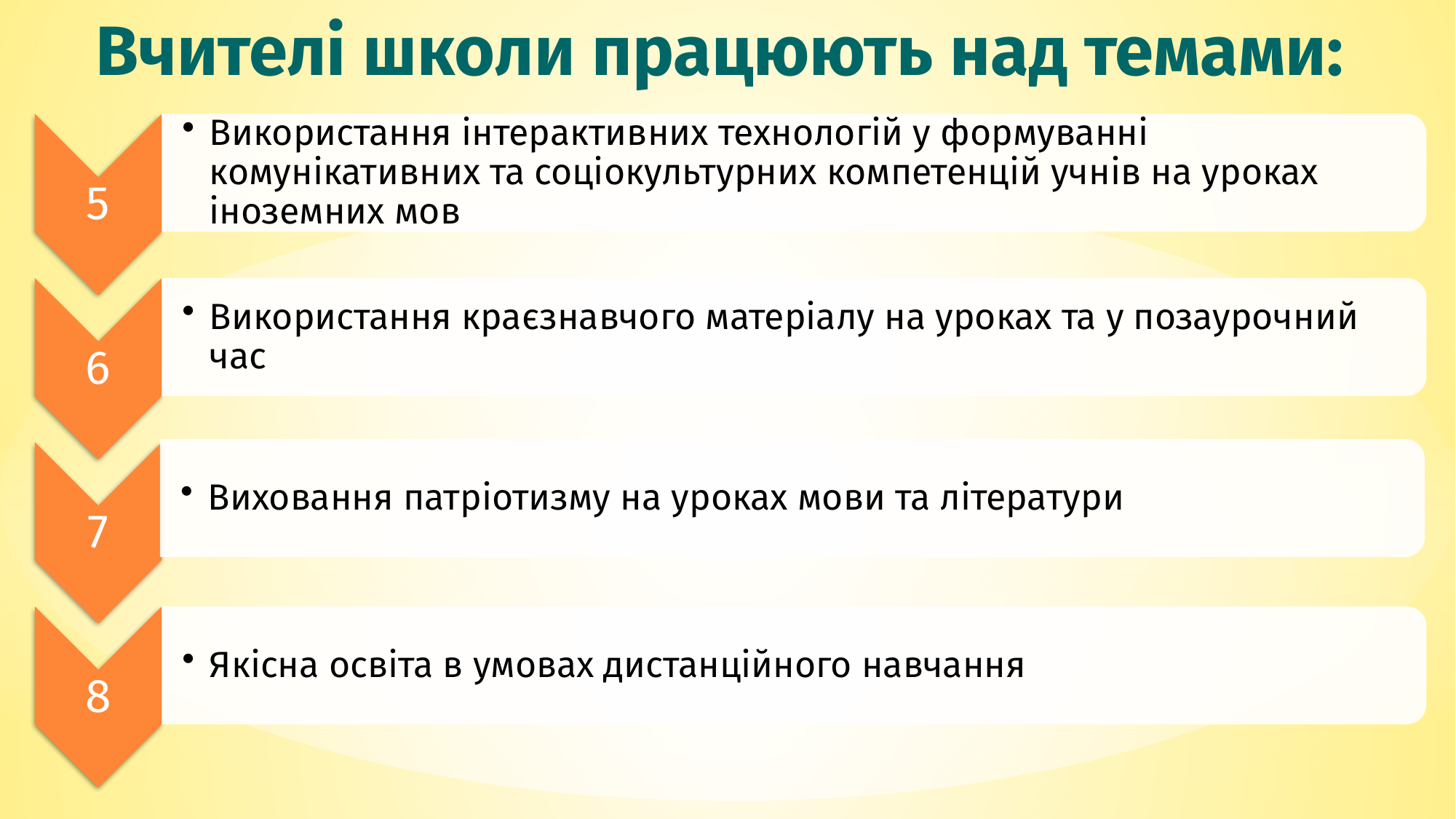

Вчителі школи працюють над темами:
5
Використання інтерактивних технологій у формуванні комунікативних та соціокультурних компетенцій учнів на уроках іноземних мов
6
Використання краєзнавчого матеріалу на уроках та у позаурочний час
7
Виховання патріотизму на уроках мови та літератури
8
Якісна освіта в умовах дистанційного навчання